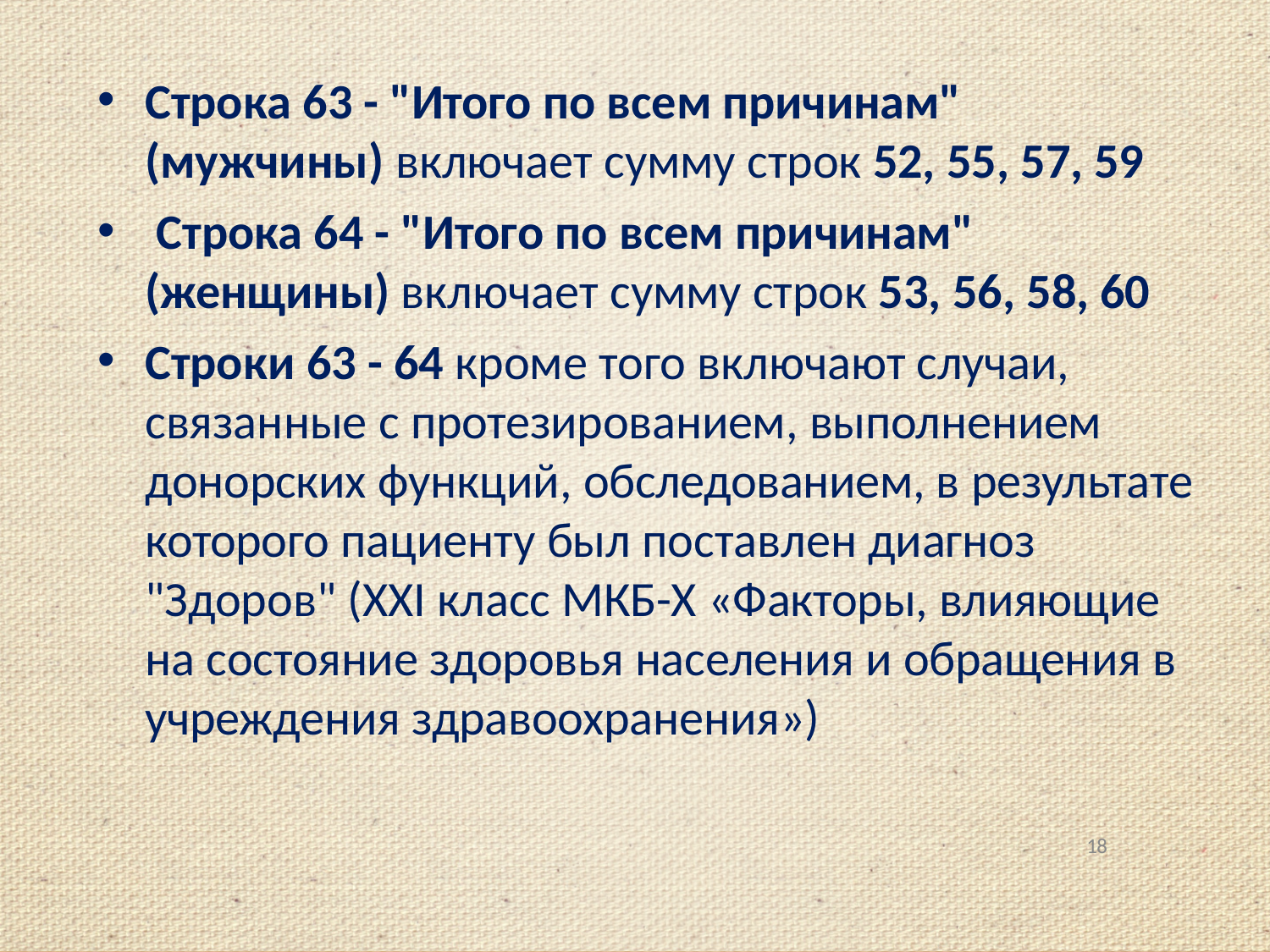

Строка 63 - "Итого по всем причинам"
(мужчины) включает сумму строк 52, 55, 57, 59
Строка 64 - "Итого по всем причинам"
(женщины) включает сумму строк 53, 56, 58, 60
Строки 63 - 64 кроме того включают случаи,
связанные с протезированием, выполнением донорских функций, обследованием, в результате которого пациенту был поставлен диагноз
"Здоров" (XXI класс МКБ-Х «Факторы, влияющие на состояние здоровья населения и обращения в учреждения здравоохранения»)
18